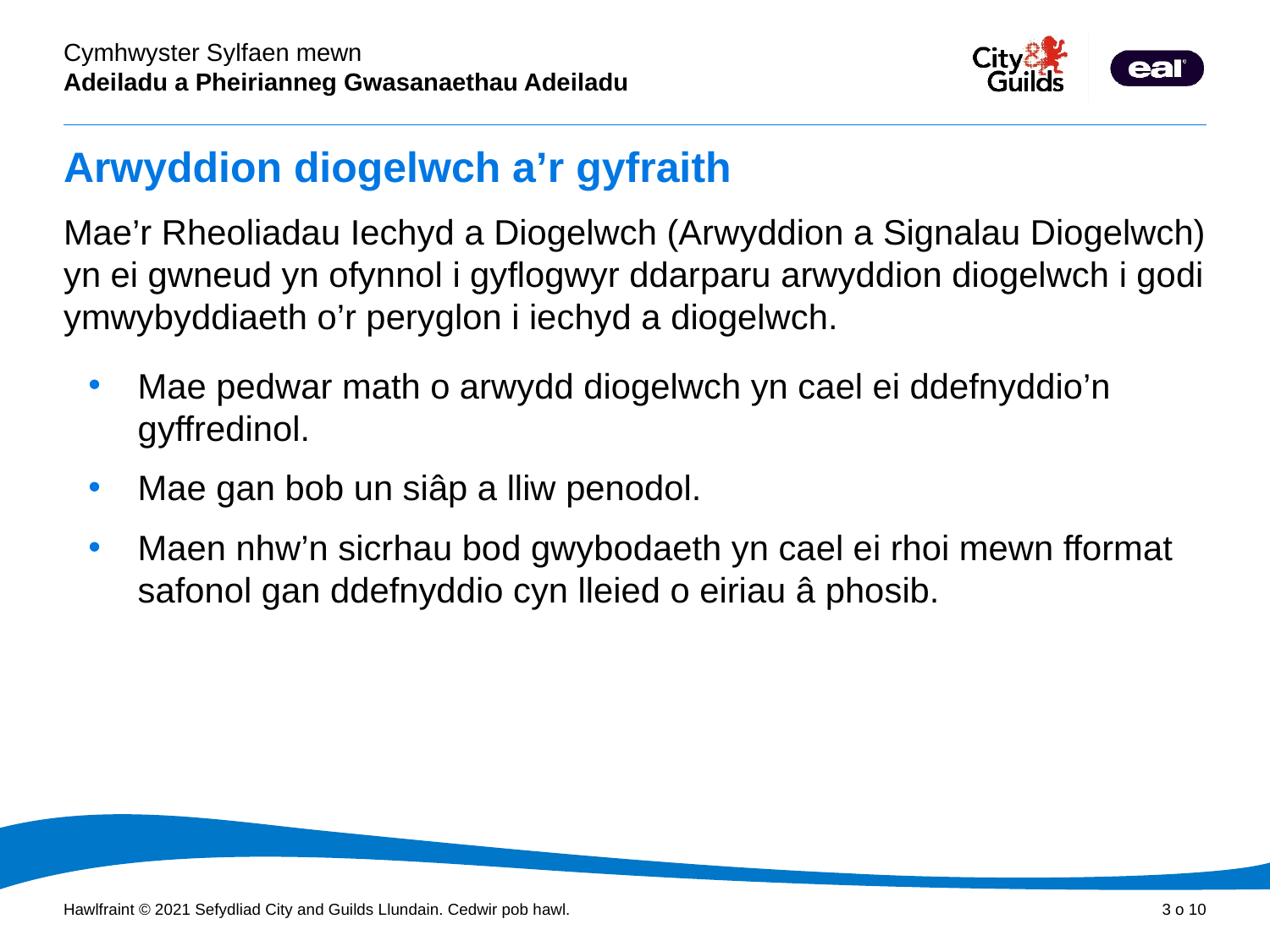

# Arwyddion diogelwch a’r gyfraith
Mae’r Rheoliadau Iechyd a Diogelwch (Arwyddion a Signalau Diogelwch) yn ei gwneud yn ofynnol i gyflogwyr ddarparu arwyddion diogelwch i godi ymwybyddiaeth o’r peryglon i iechyd a diogelwch.
Mae pedwar math o arwydd diogelwch yn cael ei ddefnyddio’n gyffredinol.
Mae gan bob un siâp a lliw penodol.
Maen nhw’n sicrhau bod gwybodaeth yn cael ei rhoi mewn fformat safonol gan ddefnyddio cyn lleied o eiriau â phosib.